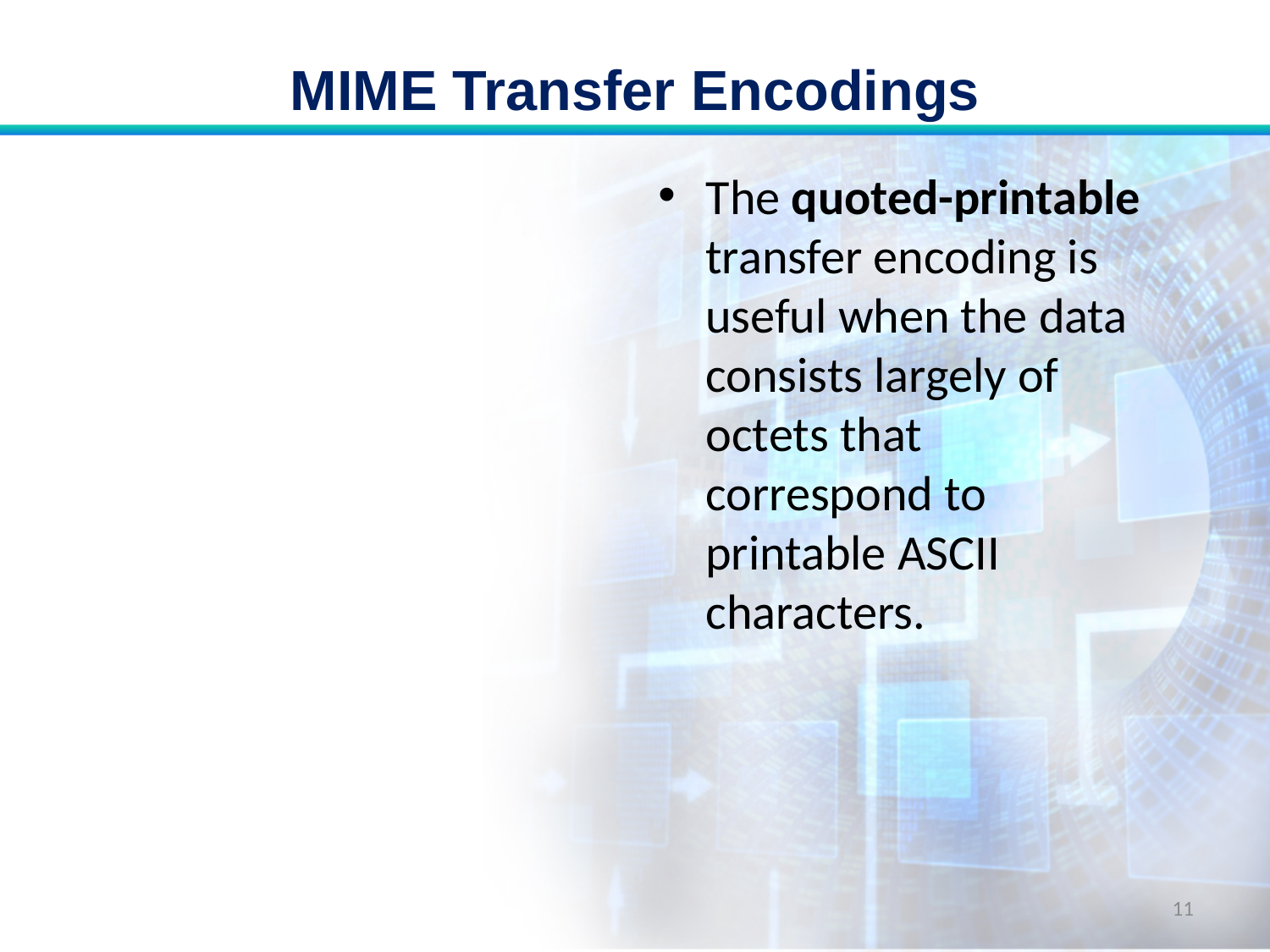

# MIME Transfer Encodings
The quoted-printable transfer encoding is useful when the data consists largely of octets that correspond to printable ASCII characters.
11